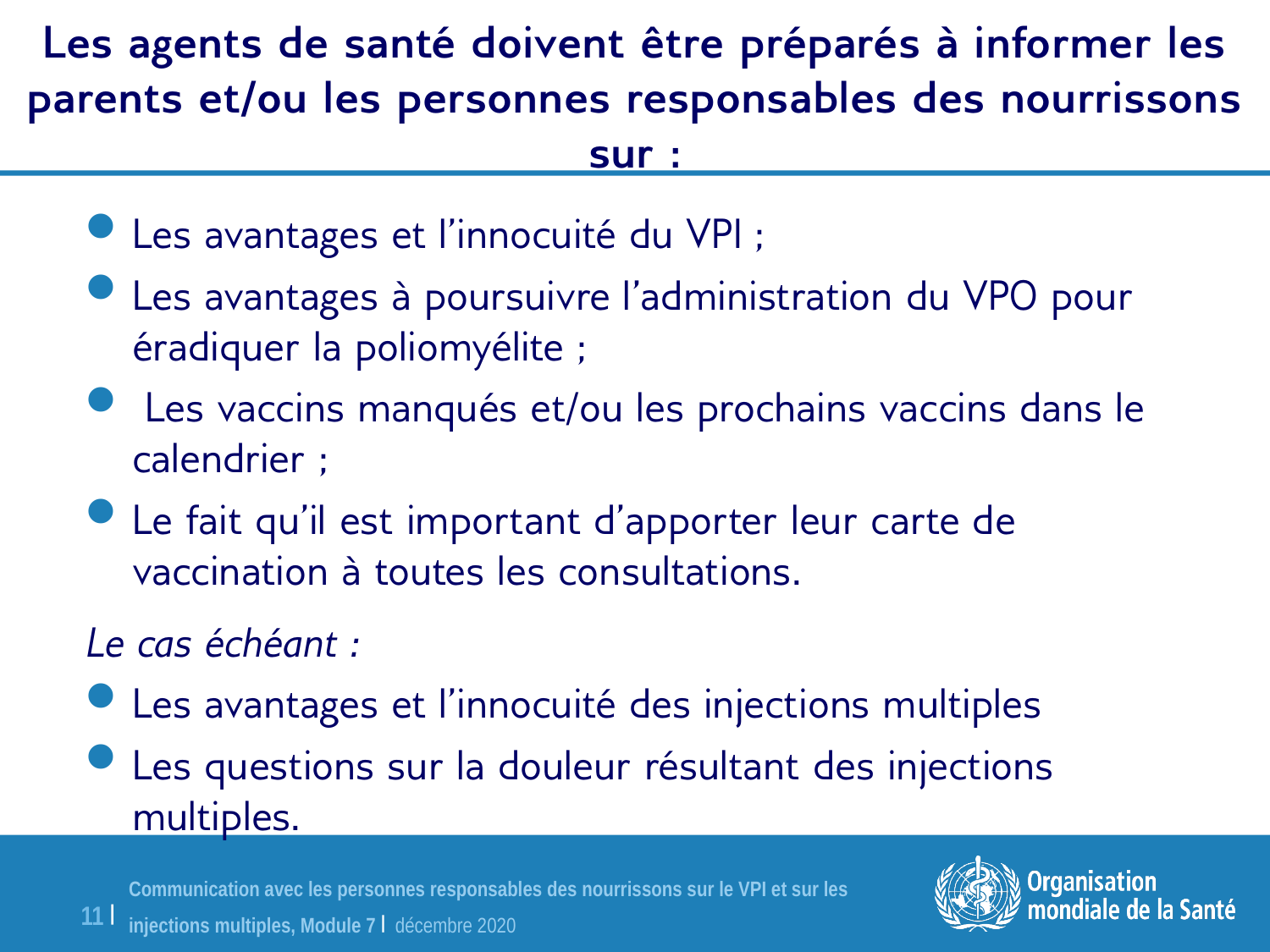

Les agents de santé doivent être préparés à informer les parents et/ou les personnes responsables des nourrissons sur :
Les avantages et l’innocuité du VPI ;
Les avantages à poursuivre l’administration du VPO pour éradiquer la poliomyélite ;
 Les vaccins manqués et/ou les prochains vaccins dans le calendrier ;
Le fait qu’il est important d’apporter leur carte de vaccination à toutes les consultations.
Le cas échéant :
Les avantages et l’innocuité des injections multiples
Les questions sur la douleur résultant des injections multiples.